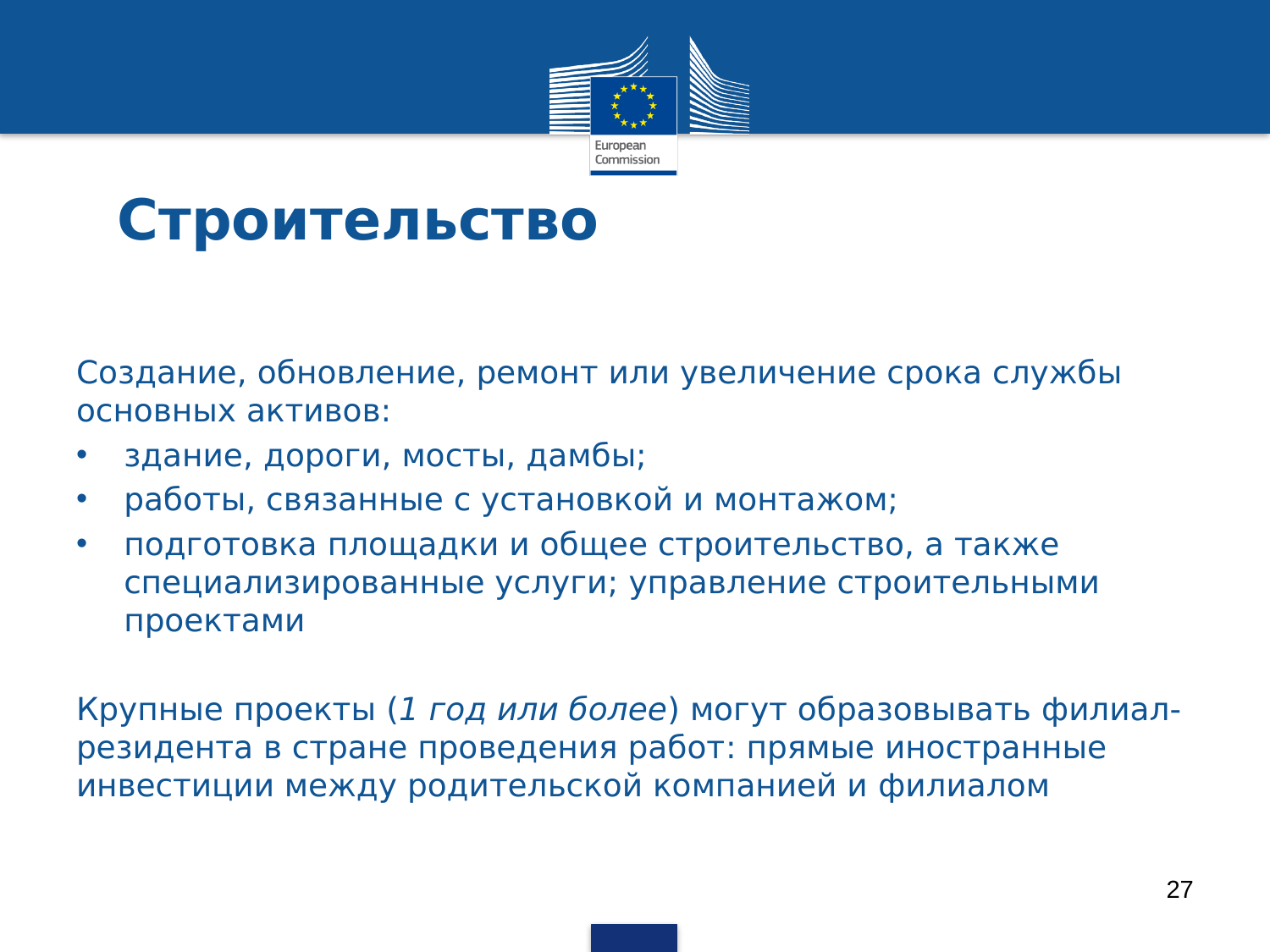

# Строительство
Создание, обновление, ремонт или увеличение срока службы основных активов:
здание, дороги, мосты, дамбы;
работы, связанные с установкой и монтажом;
подготовка площадки и общее строительство, а также специализированные услуги; управление строительными проектами

Крупные проекты (1 год или более) могут образовывать филиал-резидента в стране проведения работ: прямые иностранные инвестиции между родительской компанией и филиалом
27